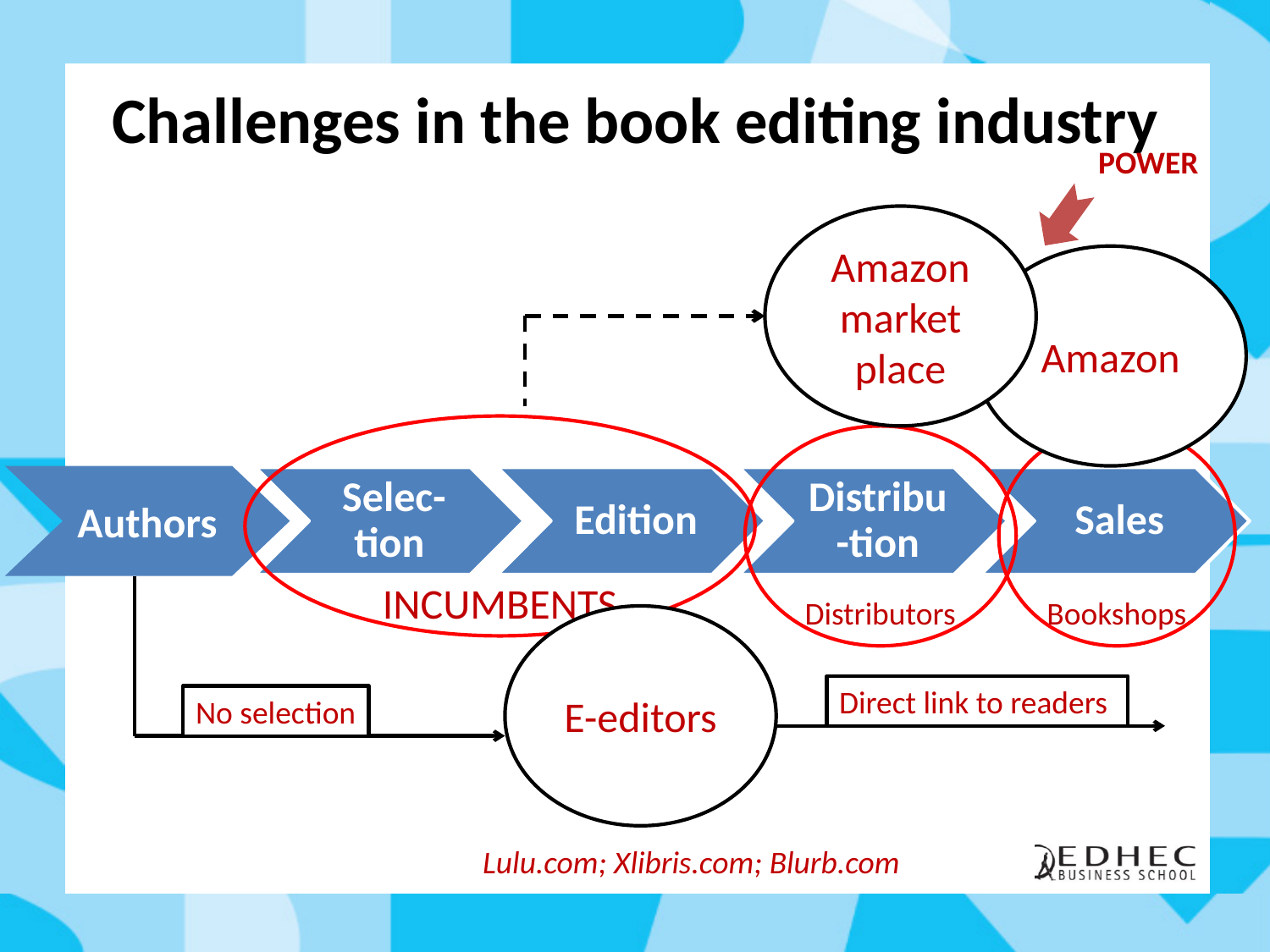

# Challenges in the book editing industry
POWER

Amazon
market place
Selec-tion
Edition
Distribu-tion
Sales
Authors
Amazon

INCUMBENTS

Distributors

Bookshops
E-editors
Direct link to readers
No selection
Lulu.com; Xlibris.com; Blurb.com